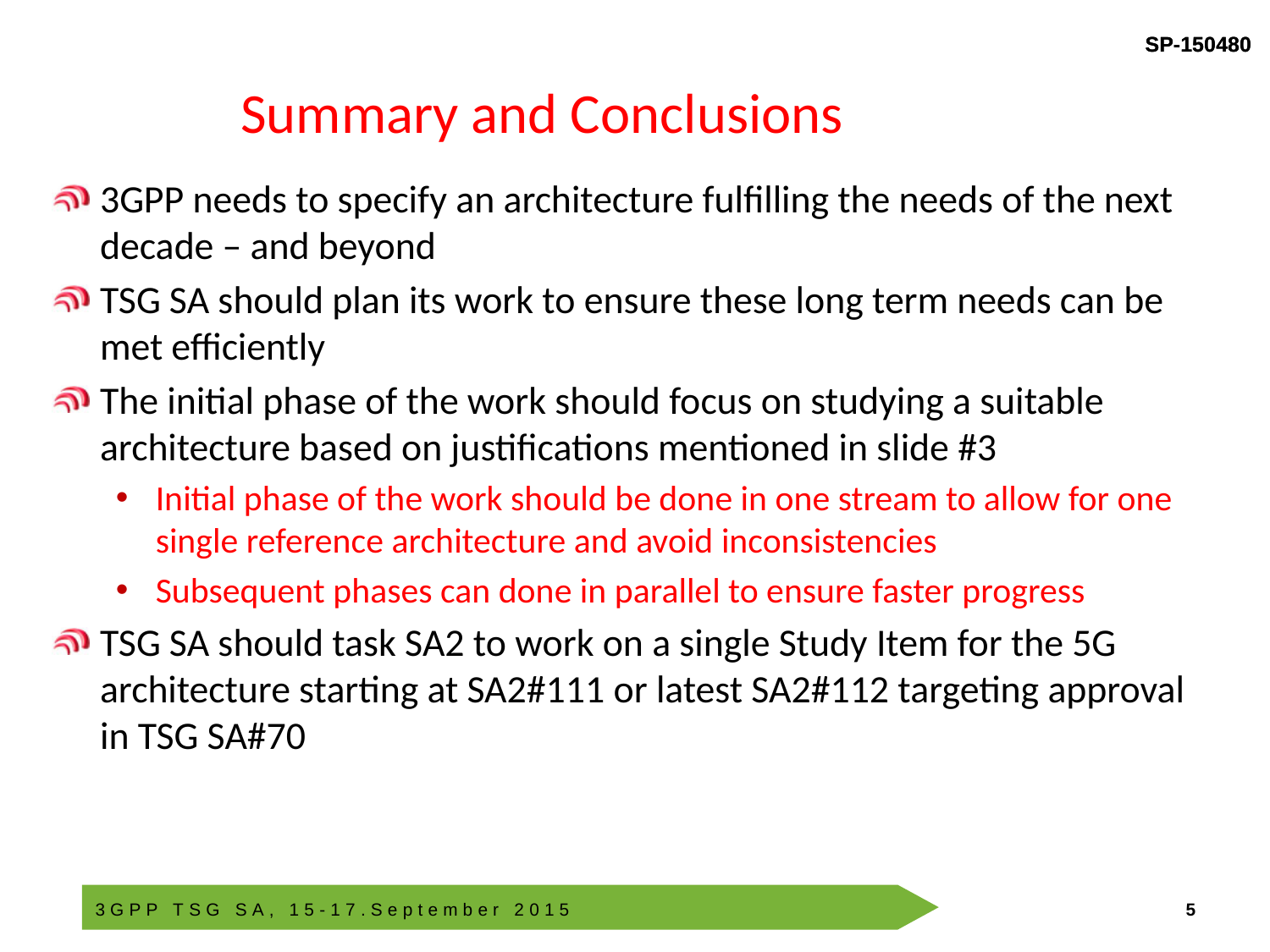

# Summary and Conclusions
3GPP needs to specify an architecture fulfilling the needs of the next decade – and beyond
TSG SA should plan its work to ensure these long term needs can be met efficiently
The initial phase of the work should focus on studying a suitable architecture based on justifications mentioned in slide #3
Initial phase of the work should be done in one stream to allow for one single reference architecture and avoid inconsistencies
Subsequent phases can done in parallel to ensure faster progress
TSG SA should task SA2 to work on a single Study Item for the 5G architecture starting at SA2#111 or latest SA2#112 targeting approval in TSG SA#70